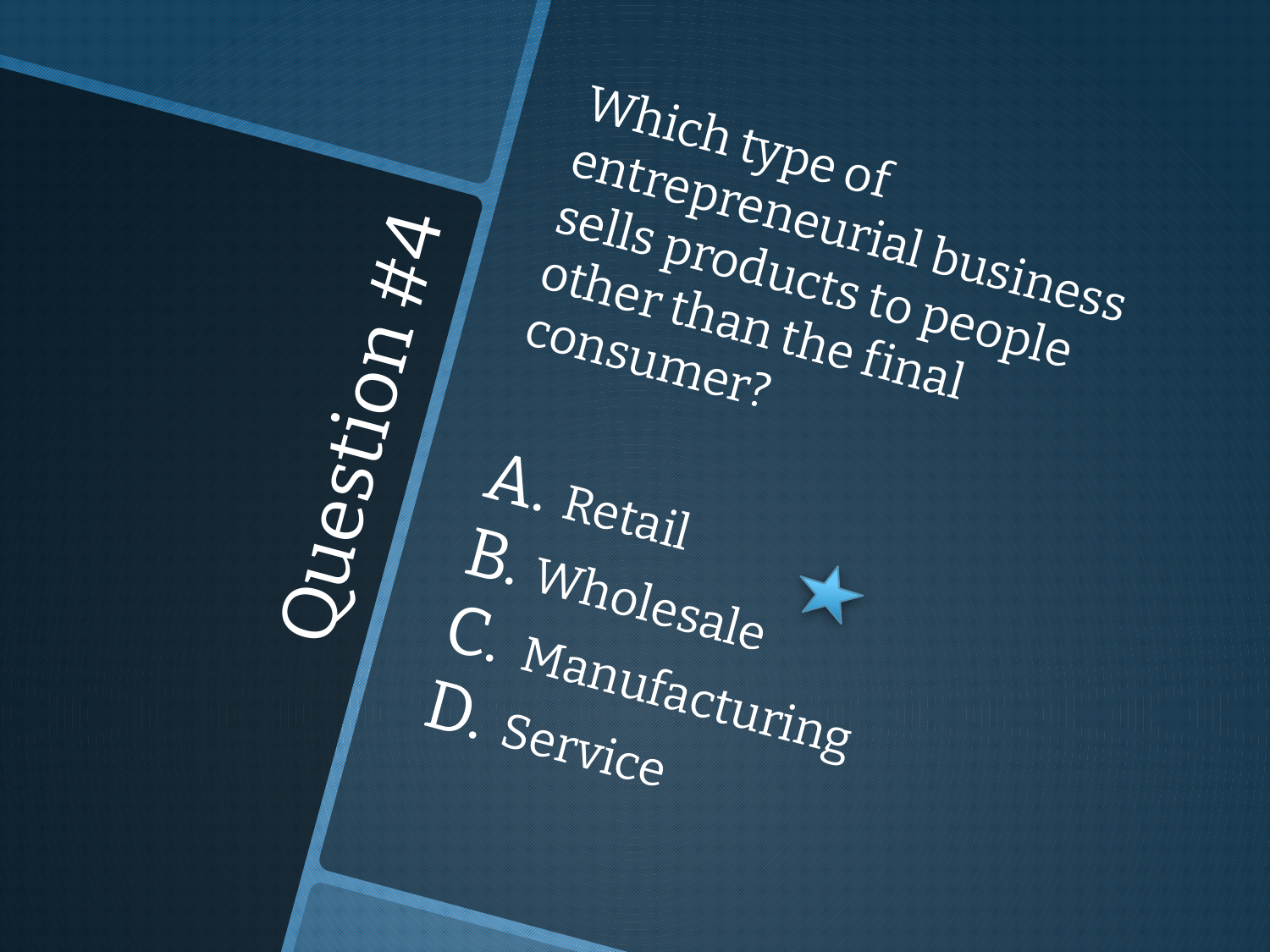

Which type of entrepreneurial business sells products to people other than the final consumer?

 Retail
Wholesale
 Manufacturing
 Service

# Question #4